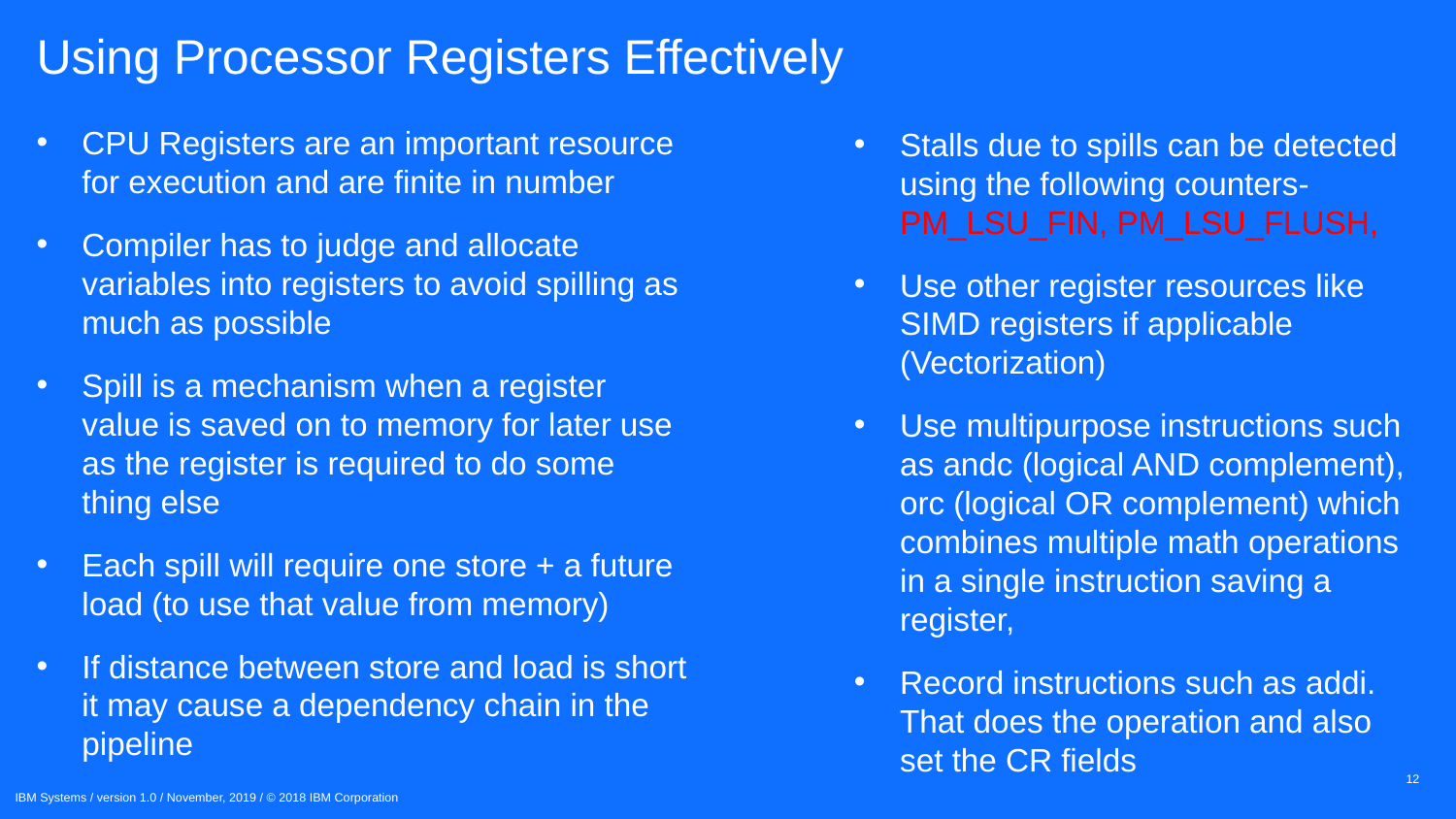

# Using Processor Registers Effectively
CPU Registers are an important resource for execution and are finite in number
Compiler has to judge and allocate variables into registers to avoid spilling as much as possible
Spill is a mechanism when a register value is saved on to memory for later use as the register is required to do some thing else
Each spill will require one store + a future load (to use that value from memory)
If distance between store and load is short it may cause a dependency chain in the pipeline
Stalls due to spills can be detected using the following counters- PM_LSU_FIN, PM_LSU_FLUSH,
Use other register resources like SIMD registers if applicable (Vectorization)
Use multipurpose instructions such as andc (logical AND complement), orc (logical OR complement) which combines multiple math operations in a single instruction saving a register,
Record instructions such as addi. That does the operation and also set the CR fields

12
IBM Systems / version 1.0 / November, 2019 / © 2018 IBM Corporation